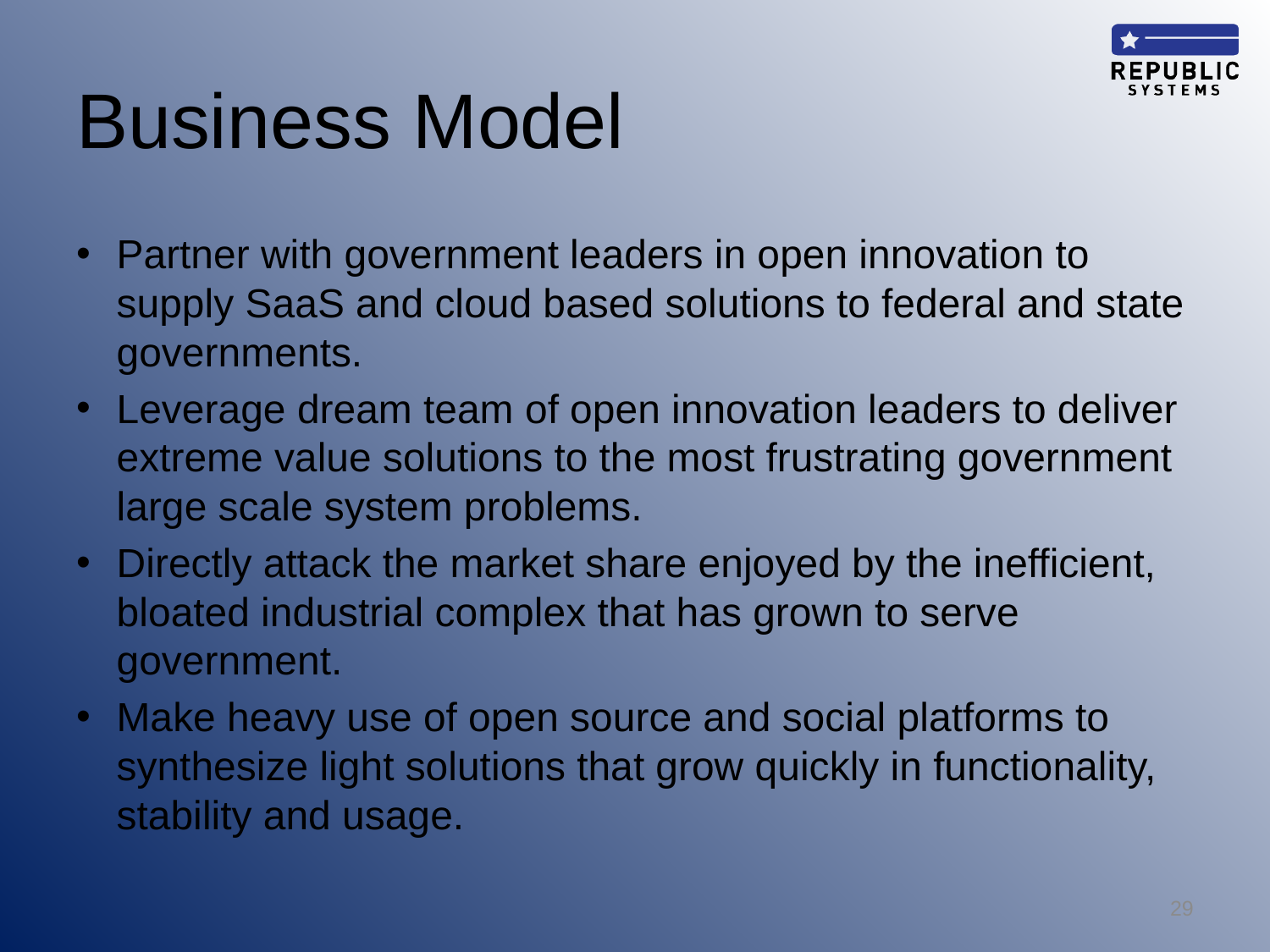

# Business Model
Partner with government leaders in open innovation to supply SaaS and cloud based solutions to federal and state governments.
Leverage dream team of open innovation leaders to deliver extreme value solutions to the most frustrating government large scale system problems.
Directly attack the market share enjoyed by the inefficient, bloated industrial complex that has grown to serve government.
Make heavy use of open source and social platforms to synthesize light solutions that grow quickly in functionality, stability and usage.
29